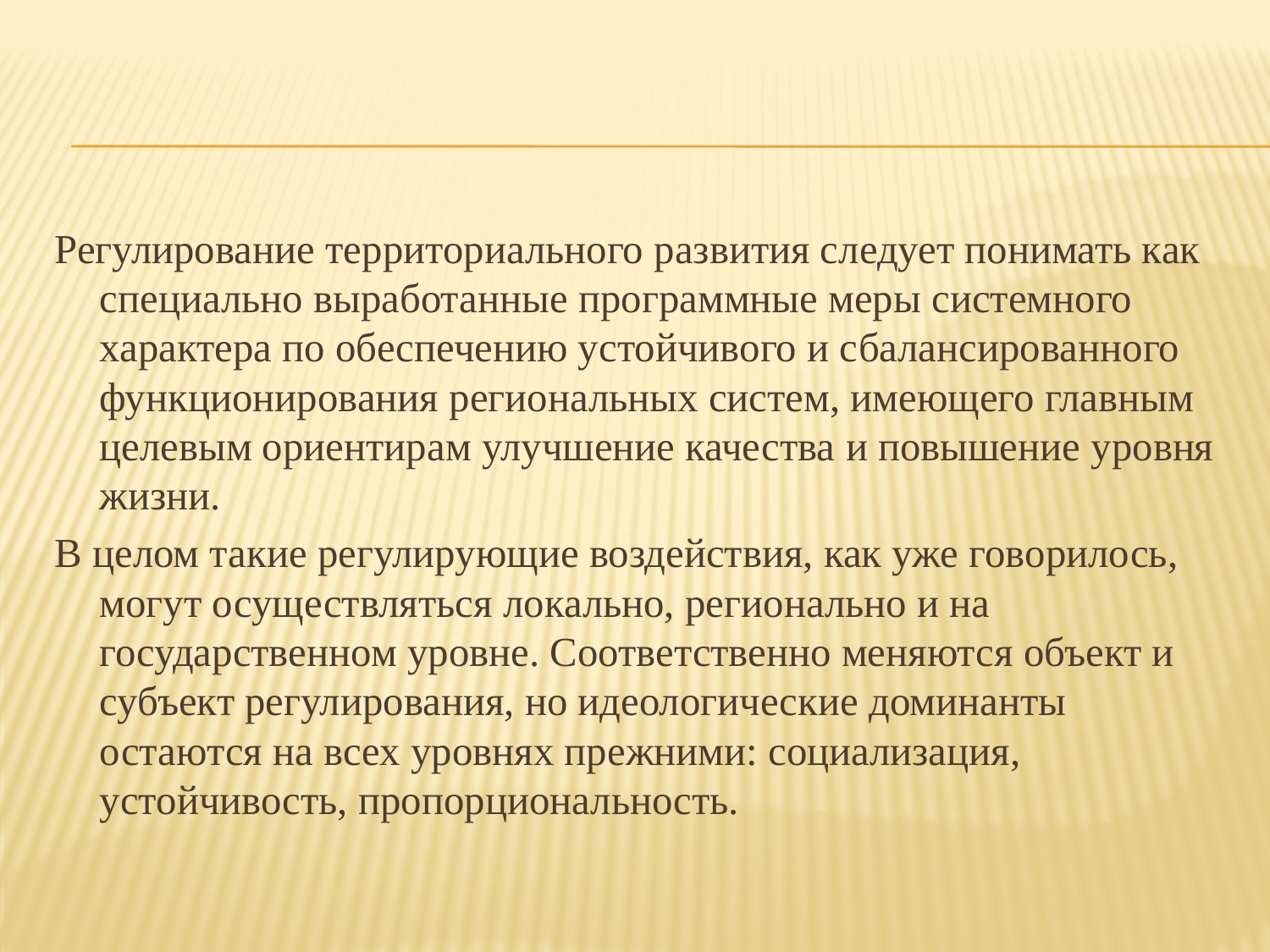

Регулирование территориального развития следует понимать как специально выработанные программные меры системного характера по обеспечению устойчивого и сбалансированного функционирования региональных систем, имеющего главным целевым ориентирам улучшение качества и повышение уровня жизни.
В целом такие регулирующие воздействия, как уже говорилось, могут осуществляться локально, регионально и на государственном уровне. Соответственно меняются объект и субъект регулирования, но идеологические доминанты остаются на всех уровнях прежними: социализация, устойчивость, пропорциональность.